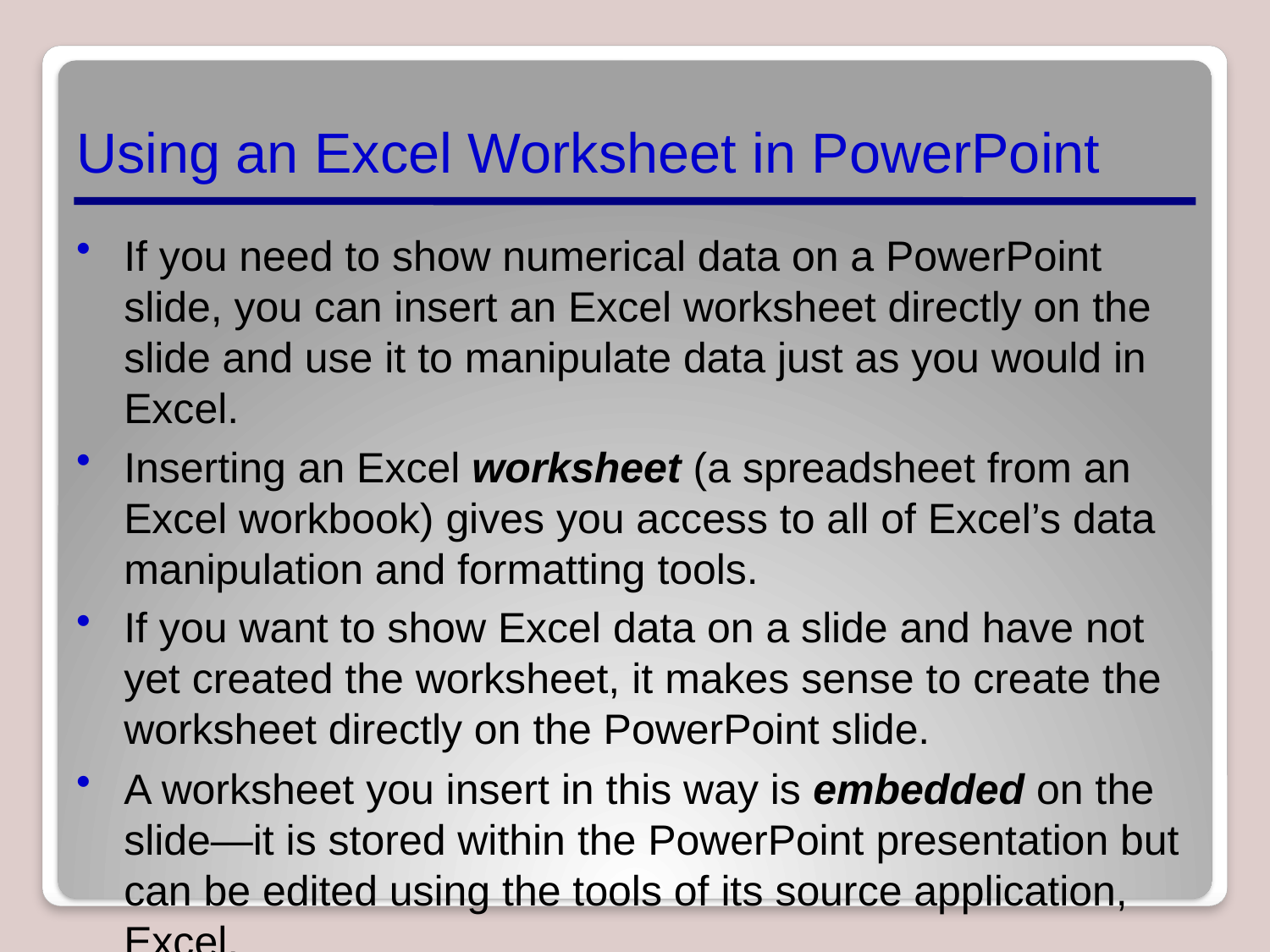

# Using an Excel Worksheet in PowerPoint
If you need to show numerical data on a PowerPoint slide, you can insert an Excel worksheet directly on the slide and use it to manipulate data just as you would in Excel.
Inserting an Excel worksheet (a spreadsheet from an Excel workbook) gives you access to all of Excel’s data manipulation and formatting tools.
If you want to show Excel data on a slide and have not yet created the worksheet, it makes sense to create the worksheet directly on the PowerPoint slide.
A worksheet you insert in this way is embedded on the slide—it is stored within the PowerPoint presentation but can be edited using the tools of its source application, Excel.